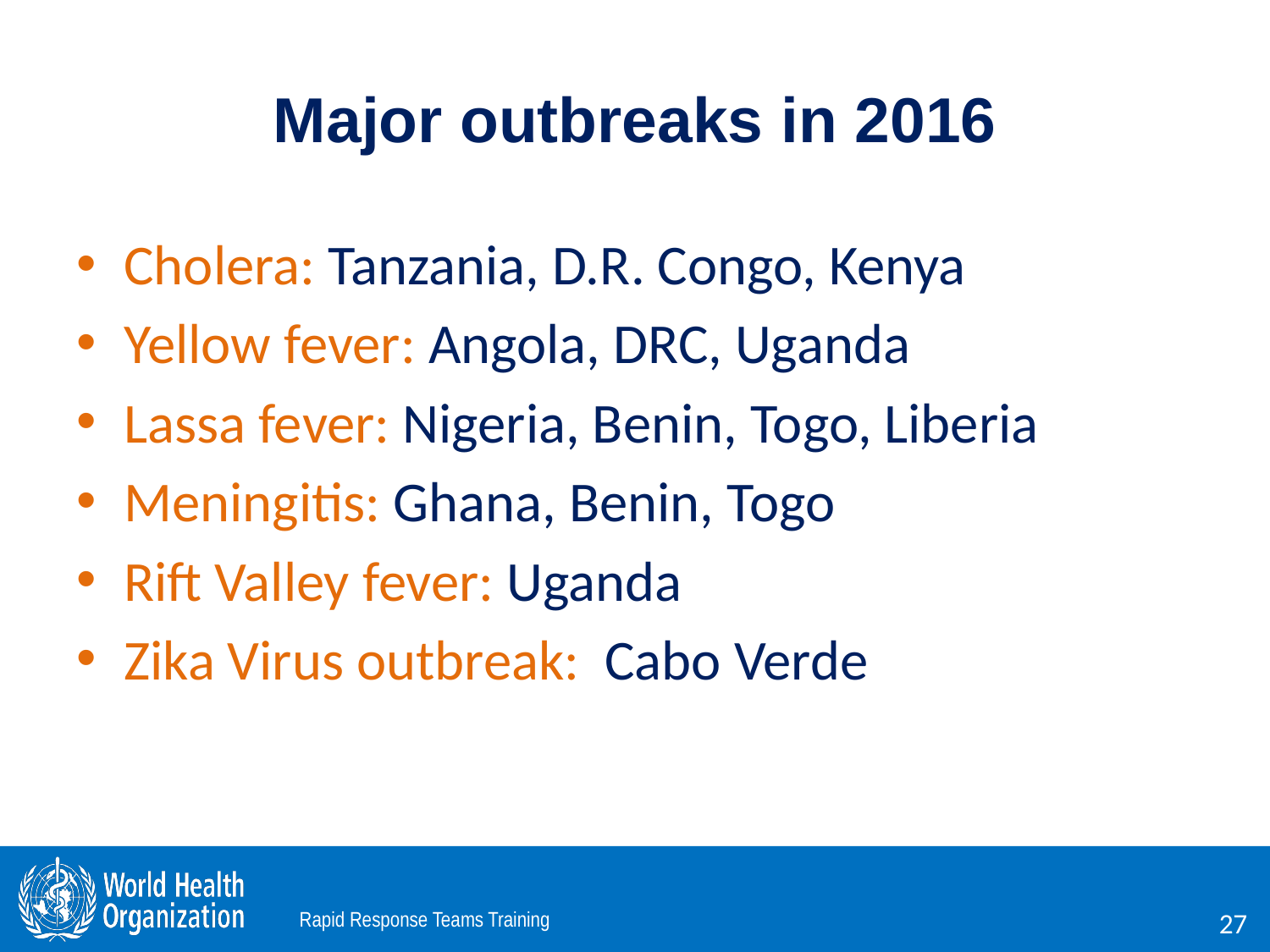

# Major outbreaks in 2016
Cholera: Tanzania, D.R. Congo, Kenya
Yellow fever: Angola, DRC, Uganda
Lassa fever: Nigeria, Benin, Togo, Liberia
Meningitis: Ghana, Benin, Togo
Rift Valley fever: Uganda
Zika Virus outbreak:  Cabo Verde